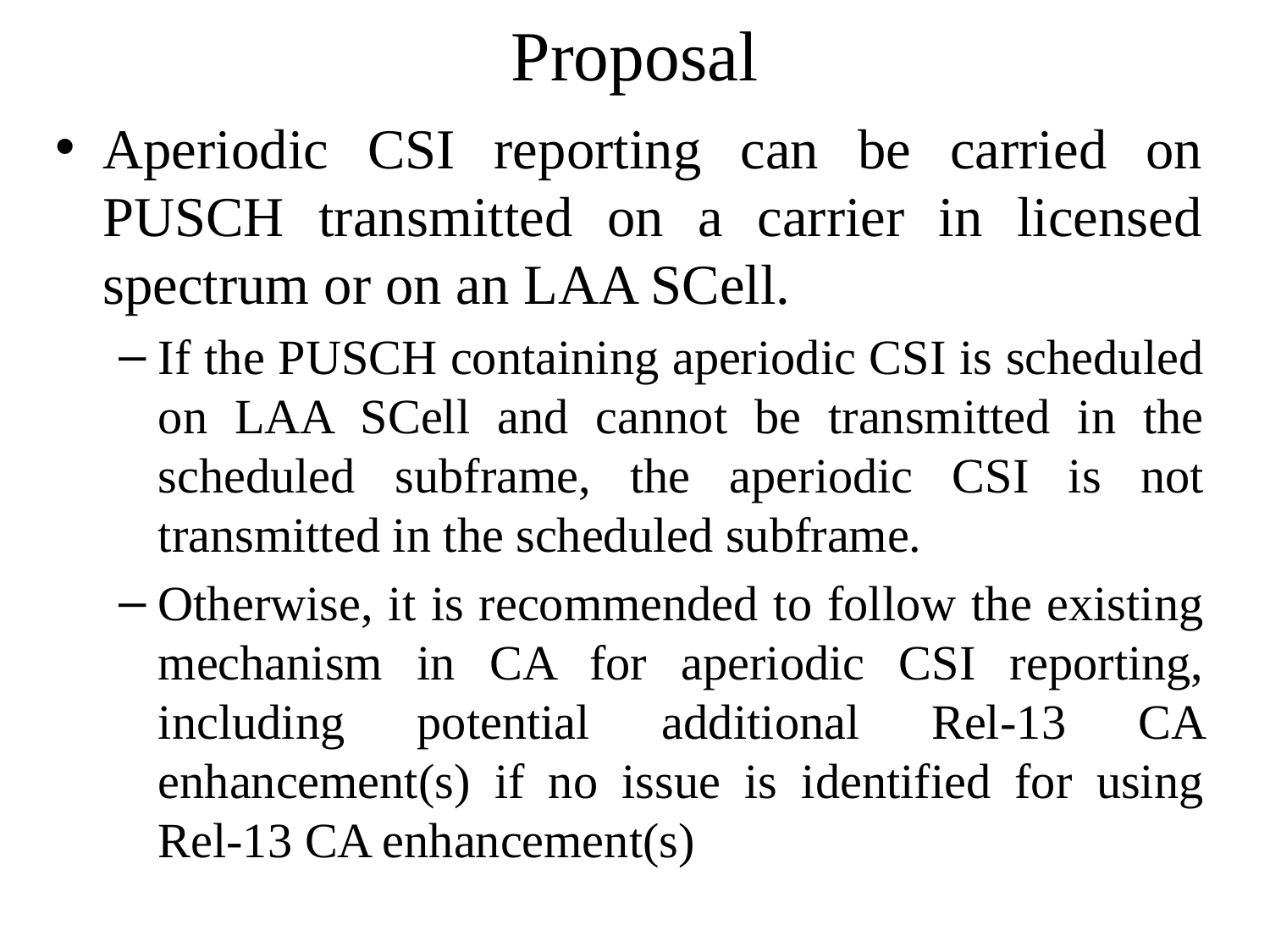

Proposal
Aperiodic CSI reporting can be carried on PUSCH transmitted on a carrier in licensed spectrum or on an LAA SCell.
If the PUSCH containing aperiodic CSI is scheduled on LAA SCell and cannot be transmitted in the scheduled subframe, the aperiodic CSI is not transmitted in the scheduled subframe.
Otherwise, it is recommended to follow the existing mechanism in CA for aperiodic CSI reporting, including potential additional Rel-13 CA enhancement(s) if no issue is identified for using Rel-13 CA enhancement(s)